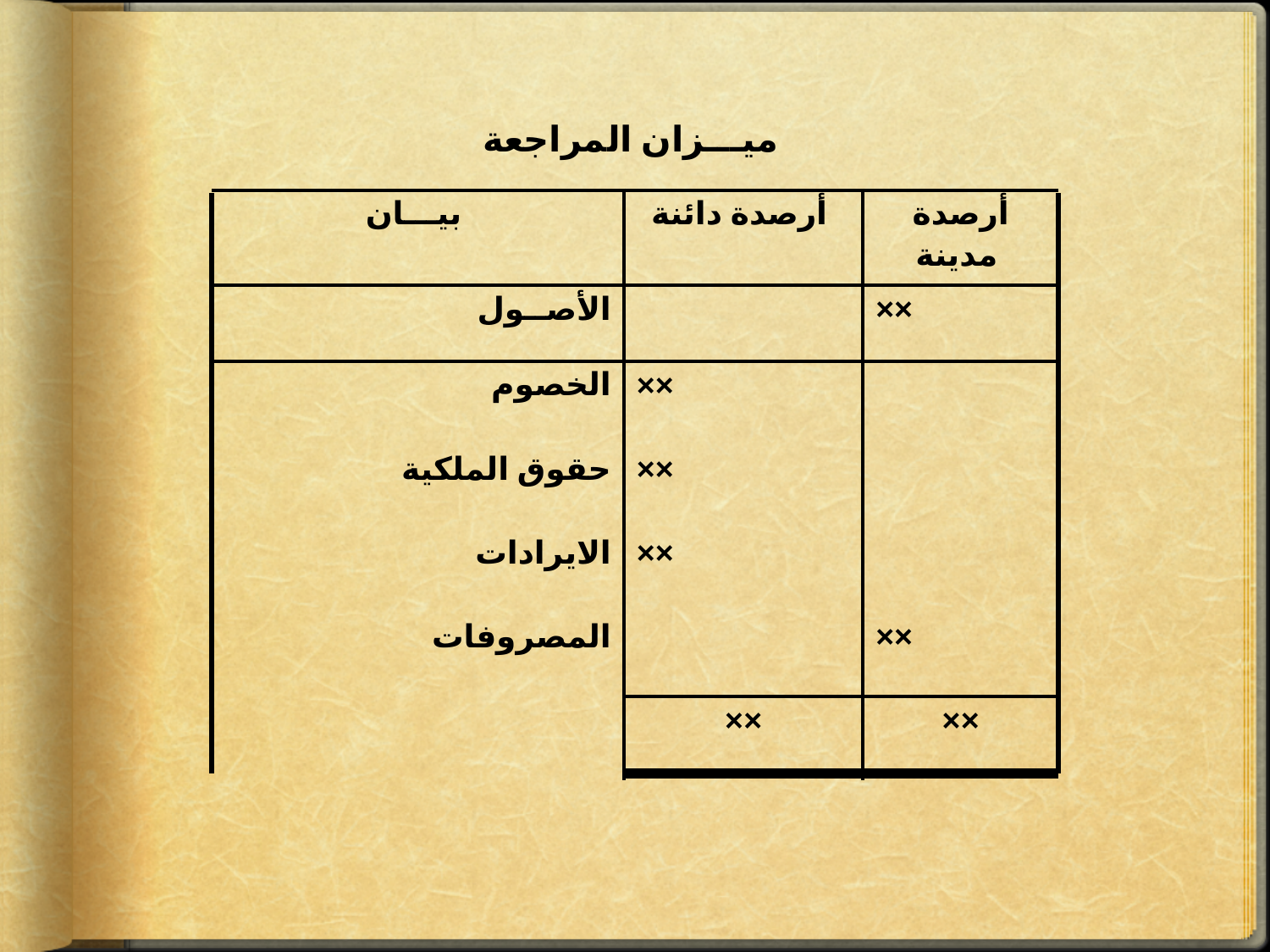

| ميـــزان المراجعة |  |  |
| --- | --- | --- |
| بيـــان | أرصدة دائنة | أرصدة مدينة |
| الأصــول |  | ×× |
| الخصوم | ×× |  |
| حقوق الملكية | ×× |  |
| الايرادات | ×× |  |
| المصروفات |  | ×× |
|  | ×× | ×× |